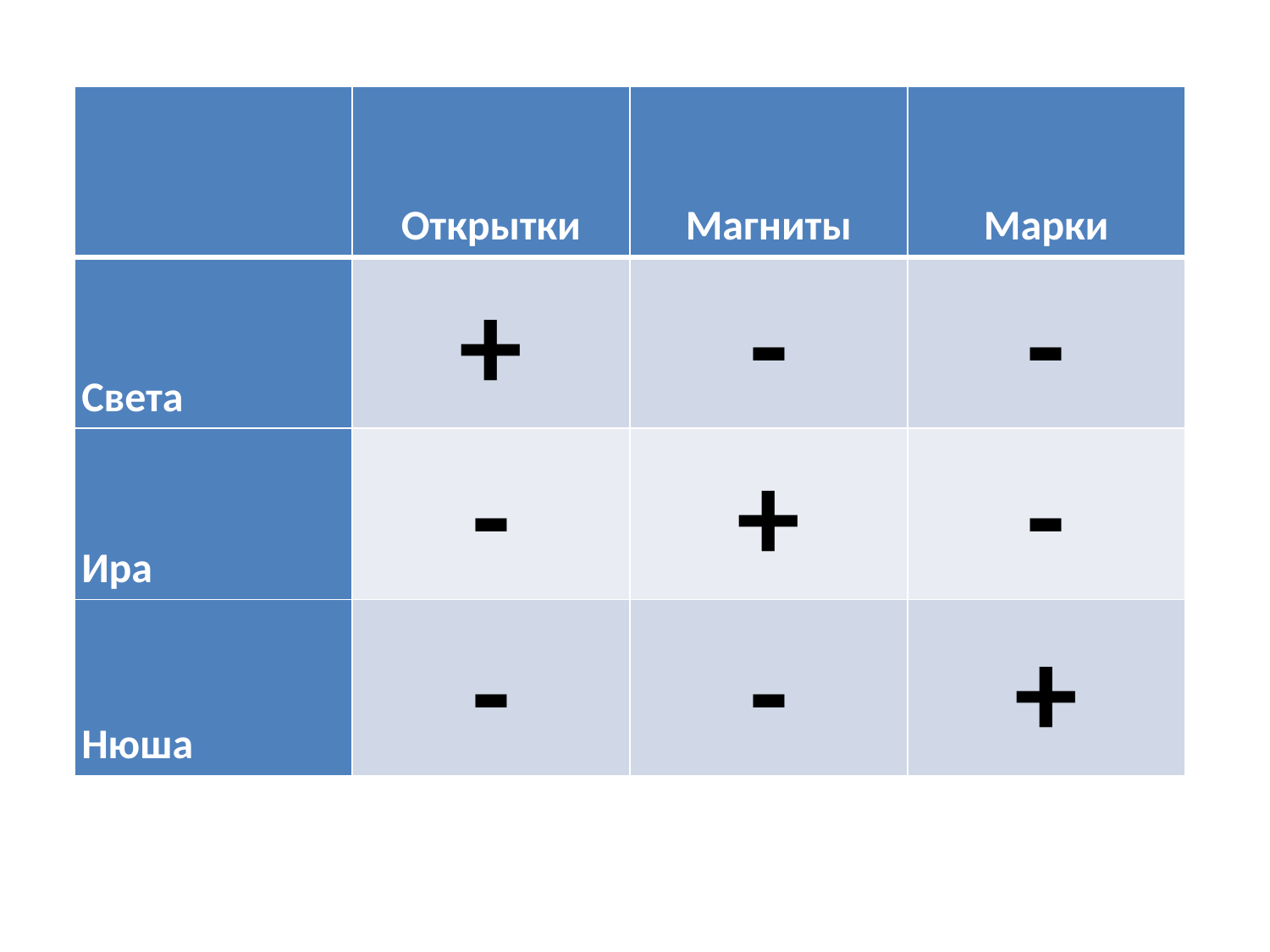

|  | Открытки | Магниты | Марки |
| --- | --- | --- | --- |
| Света | + | - | - |
| Ира | - | + | - |
| Нюша | - | - | + |